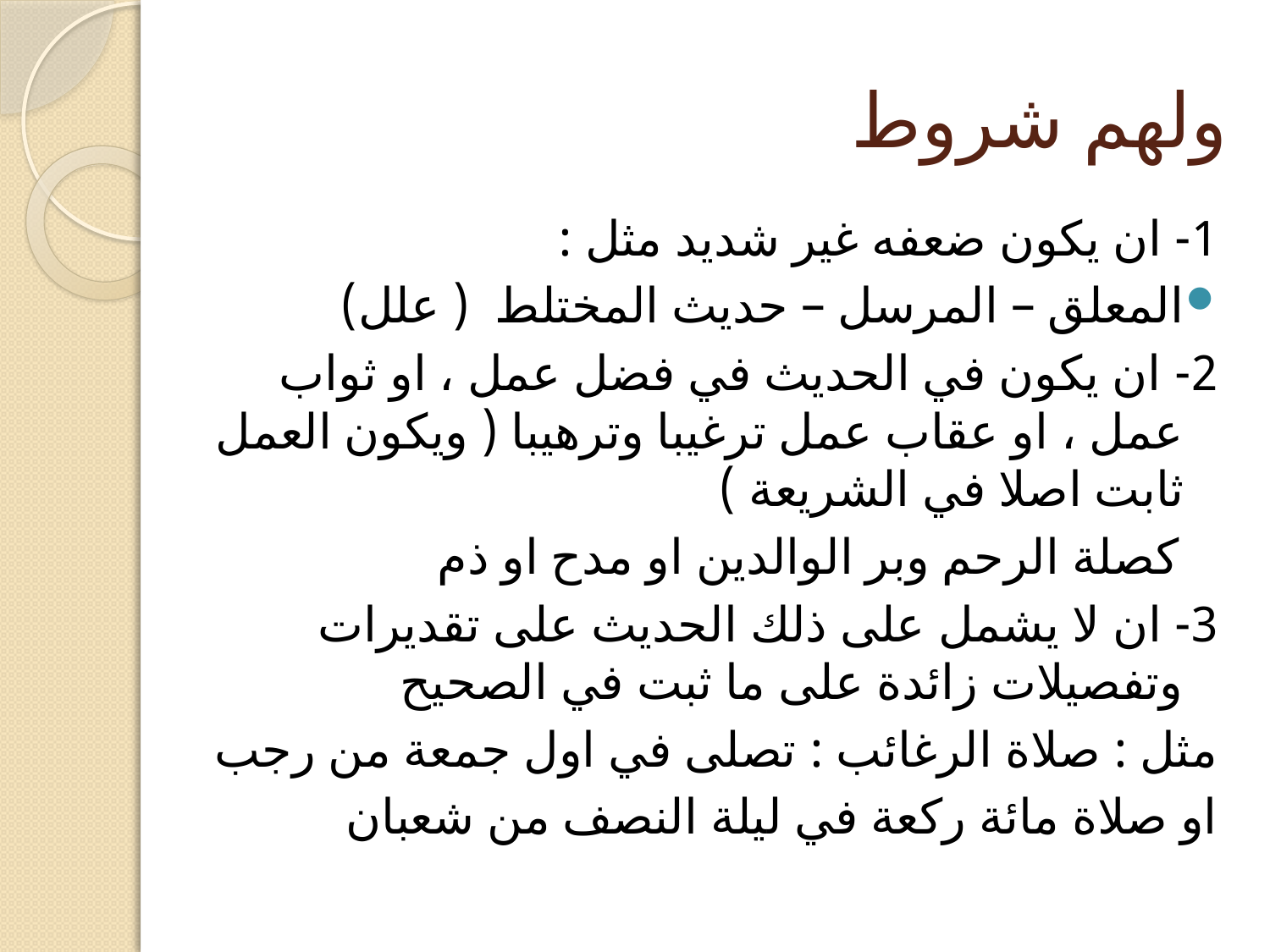

# ولهم شروط
1- ان يكون ضعفه غير شديد مثل :
المعلق – المرسل – حديث المختلط  ( علل)
2- ان يكون في الحديث في فضل عمل ، او ثواب عمل ، او عقاب عمل ترغيبا وترهيبا ( ويكون العمل ثابت اصلا في الشريعة )
   كصلة الرحم وبر الوالدين او مدح او ذم
3- ان لا يشمل على ذلك الحديث على تقديرات وتفصيلات زائدة على ما ثبت في الصحيح
مثل : صلاة الرغائب : تصلى في اول جمعة من رجب
او صلاة مائة ركعة في ليلة النصف من شعبان